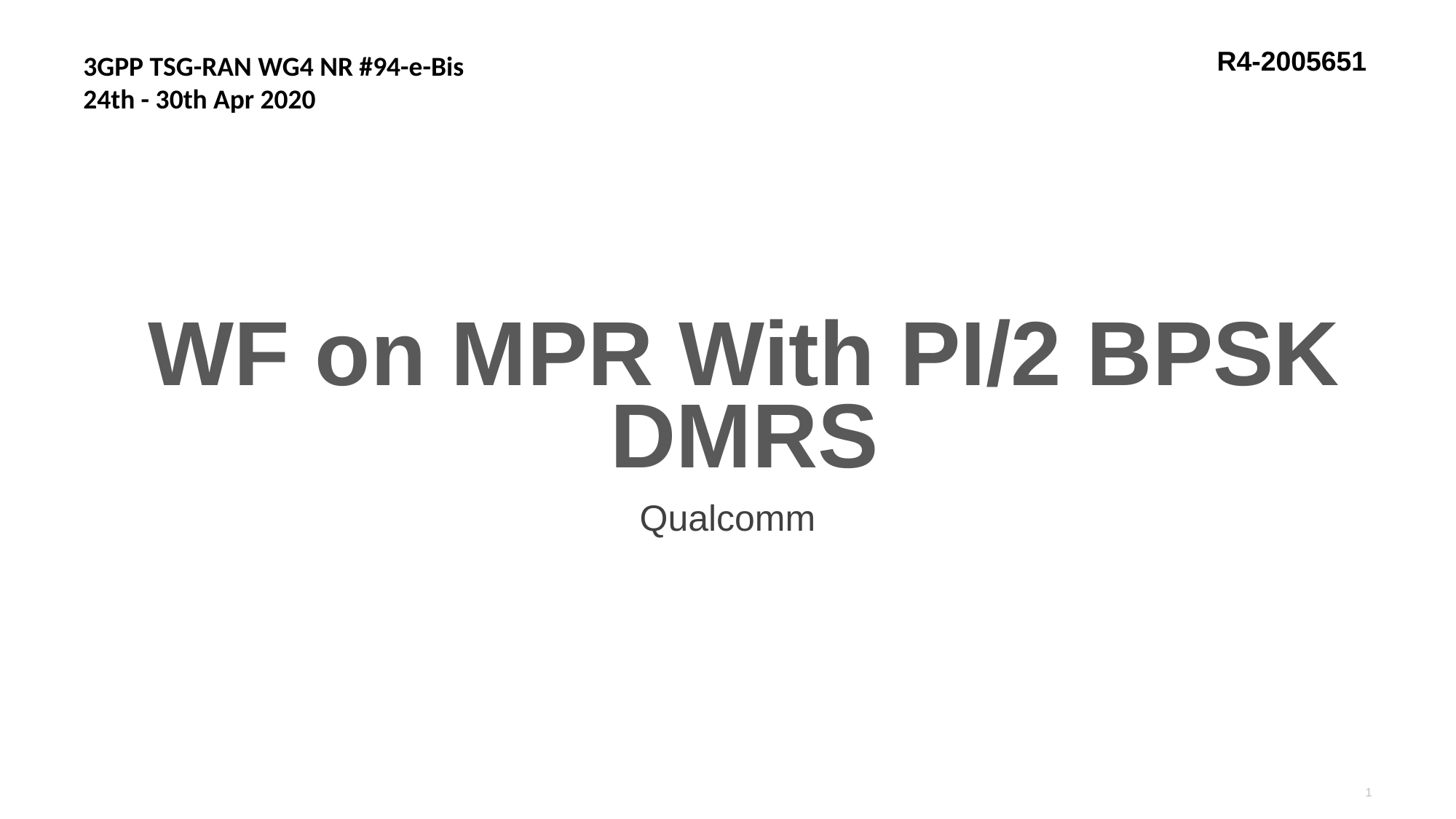

R4-2005651
3GPP TSG-RAN WG4 NR #94-e-Bis
24th - 30th Apr 2020
# WF on MPR With PI/2 BPSK DMRS
Qualcomm